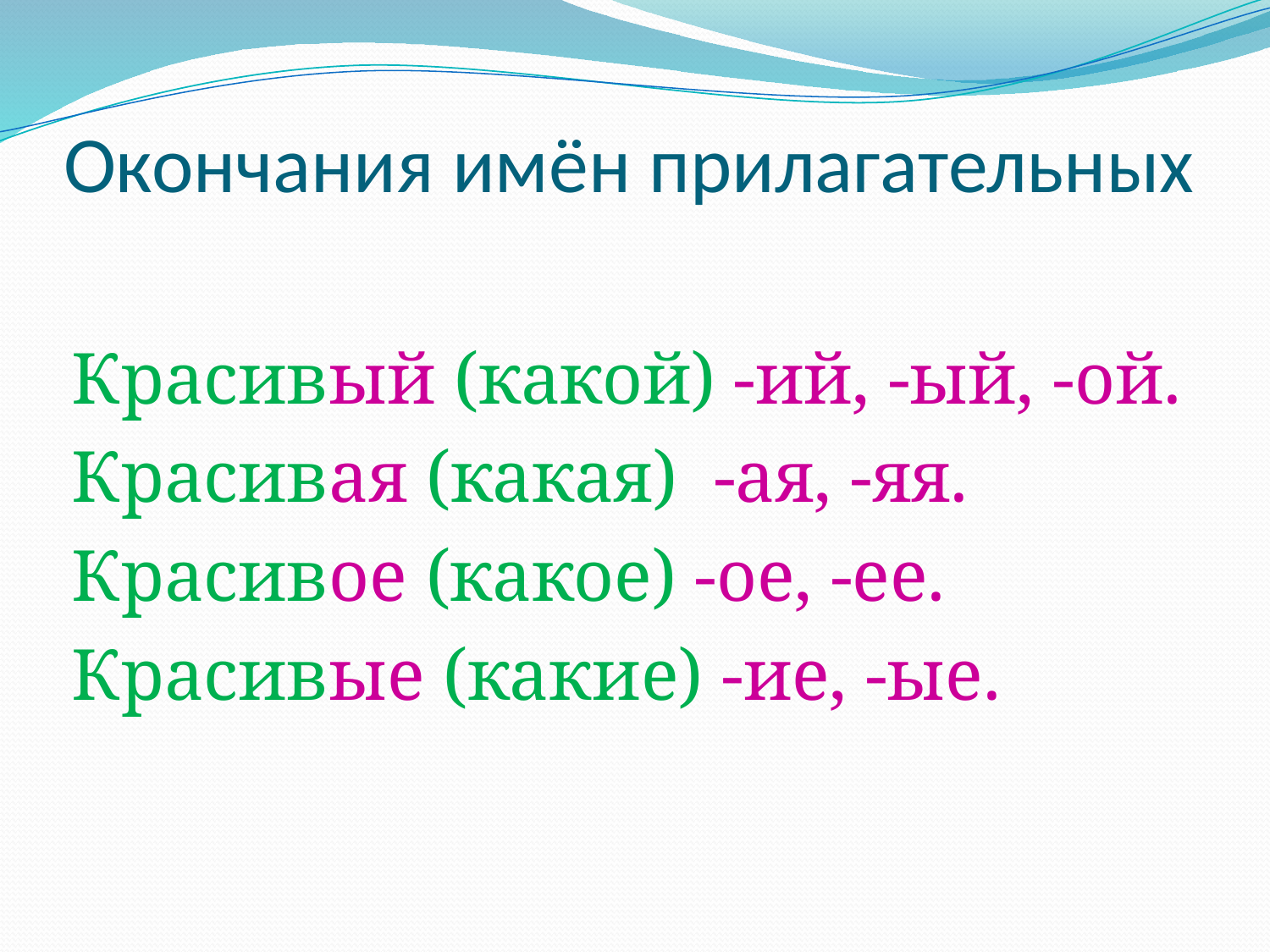

# Окончания имён прилагательных
Красивый (какой) -ий, -ый, -ой.
Красивая (какая)  -ая, -яя.
Красивое (какое) -ое, -ее.
Красивые (какие) -ие, -ые.